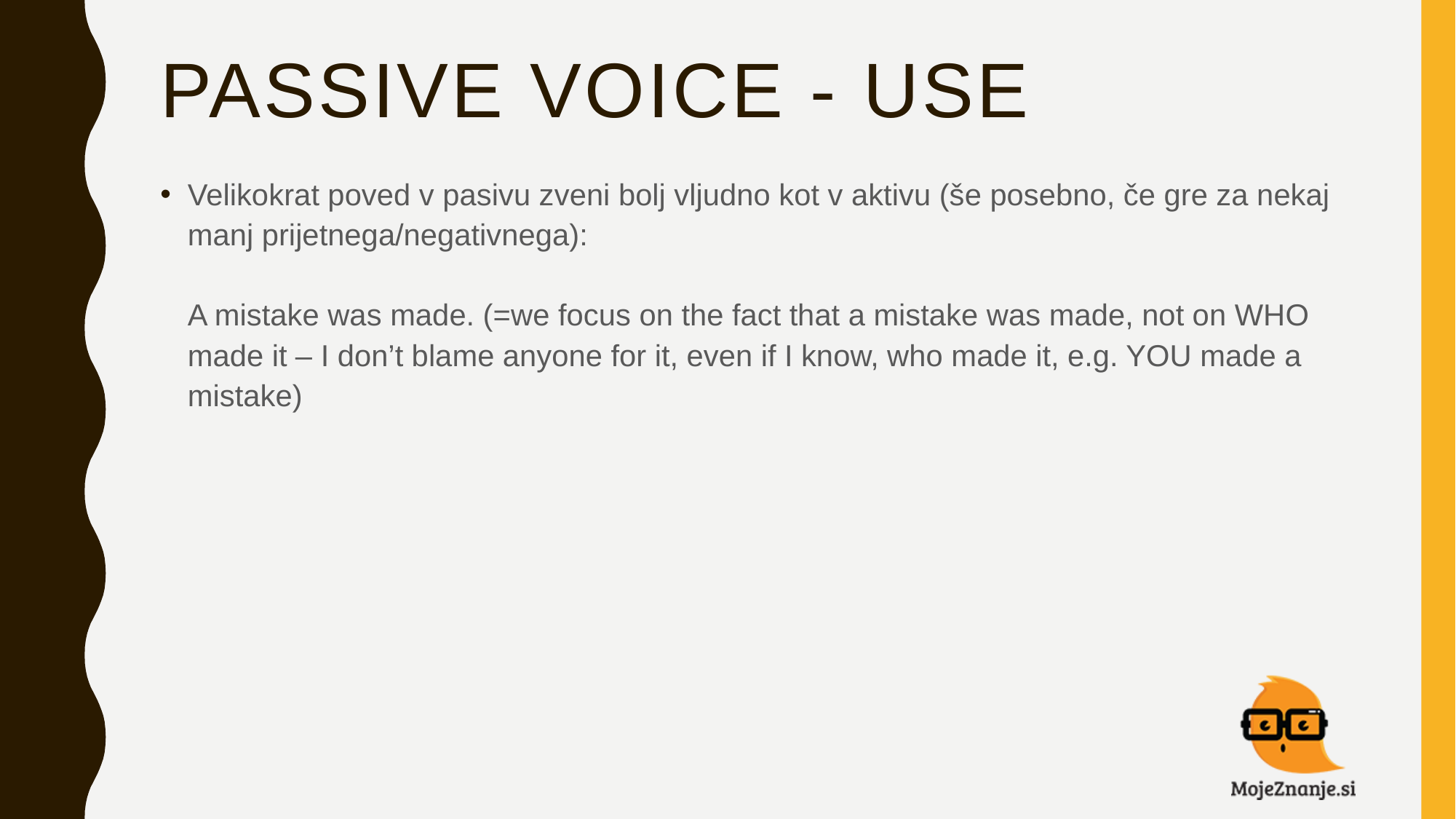

# PASSIVE VOICE - USE
Velikokrat poved v pasivu zveni bolj vljudno kot v aktivu (še posebno, če gre za nekaj manj prijetnega/negativnega):
A mistake was made. (=we focus on the fact that a mistake was made, not on WHO made it – I don’t blame anyone for it, even if I know, who made it, e.g. YOU made a mistake)